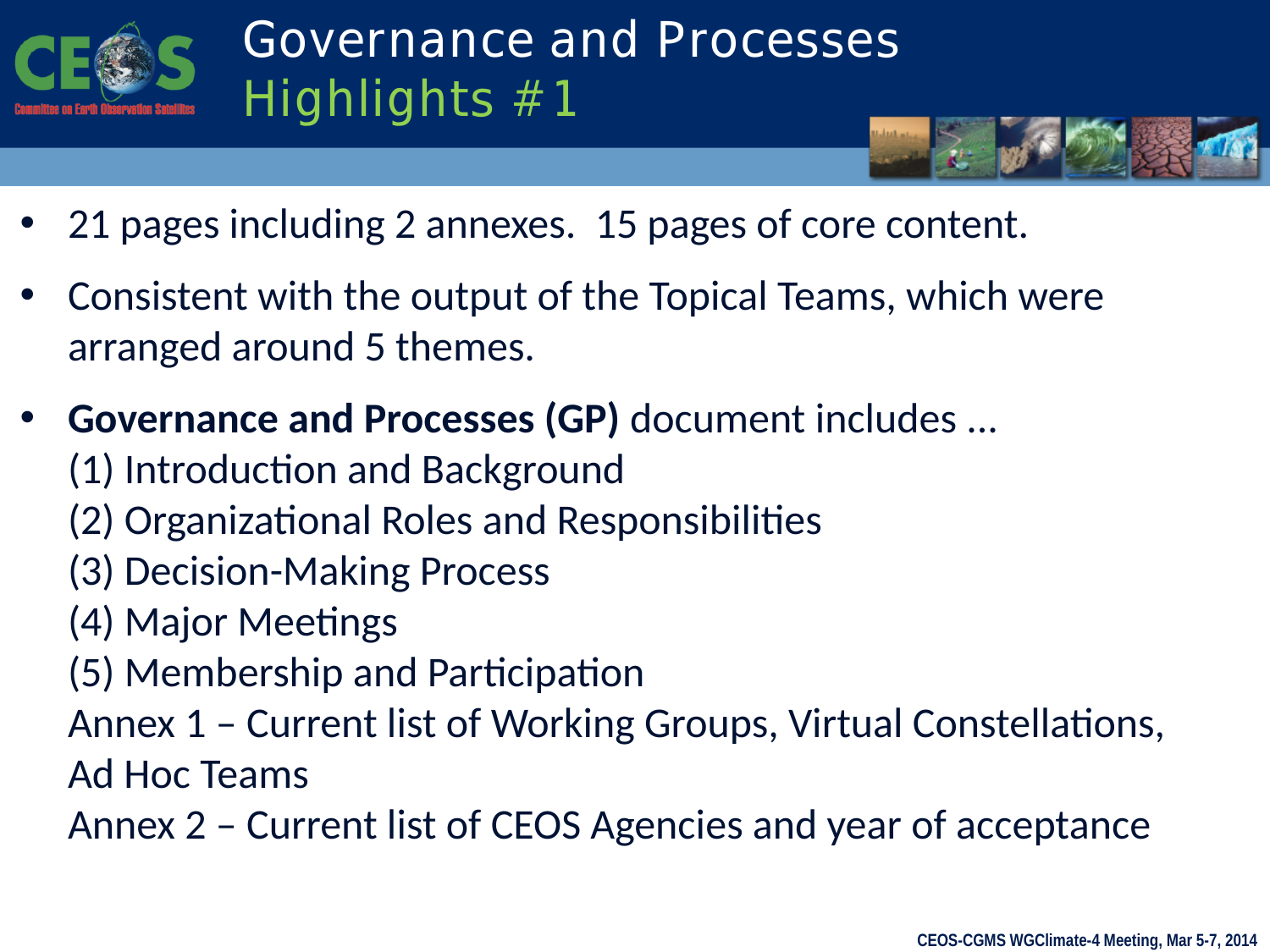

Governance and Processes
Highlights #1
21 pages including 2 annexes.  15 pages of core content.
Consistent with the output of the Topical Teams, which were arranged around 5 themes.
Governance and Processes (GP) document includes ...
(1) Introduction and Background
(2) Organizational Roles and Responsibilities
(3) Decision-Making Process
(4) Major Meetings
(5) Membership and Participation
Annex 1 – Current list of Working Groups, Virtual Constellations,
Ad Hoc Teams
Annex 2 – Current list of CEOS Agencies and year of acceptance
CEOS-CGMS WGClimate-4 Meeting, Mar 5-7, 2014